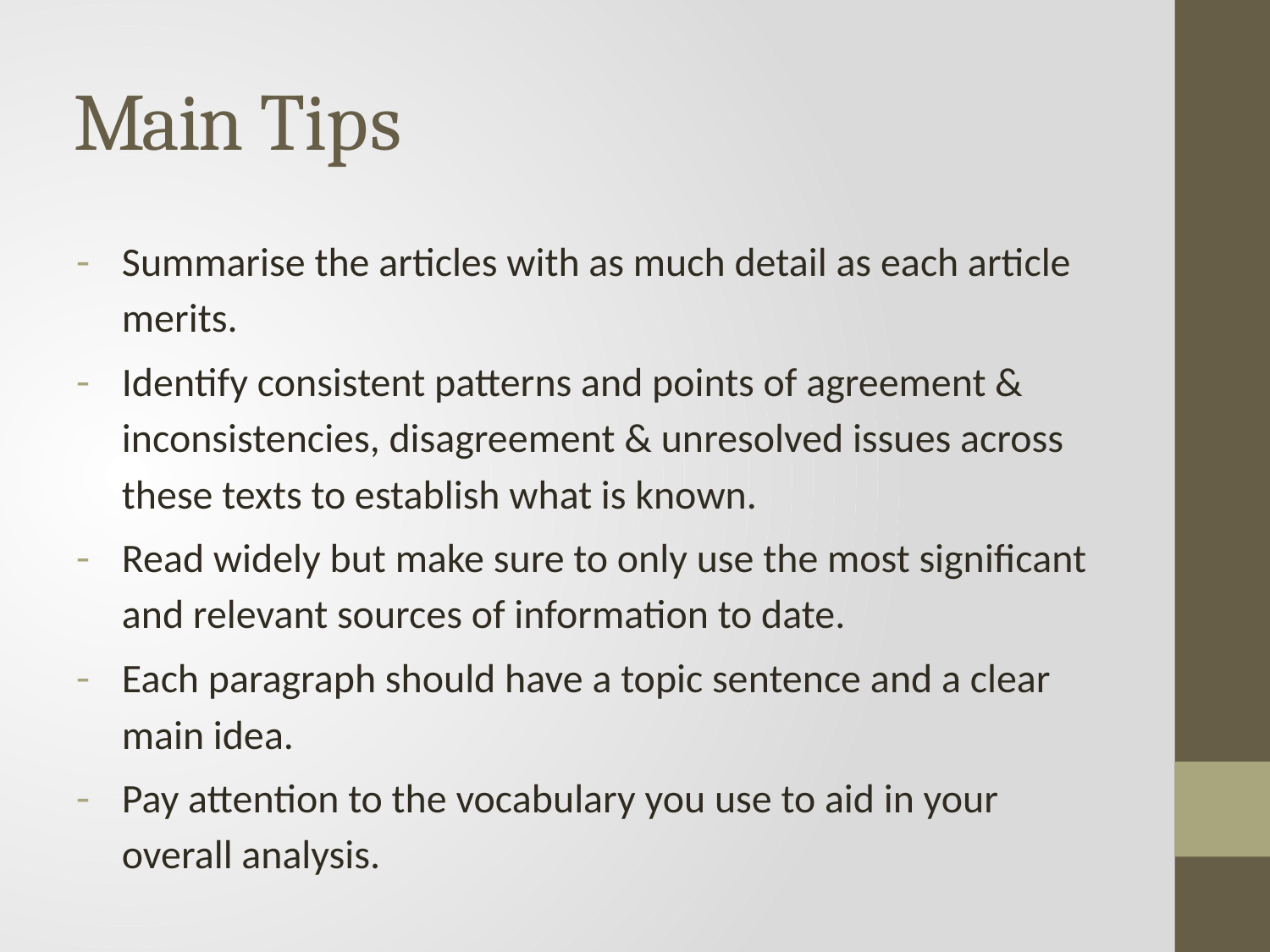

# Main Tips
Summarise the articles with as much detail as each article merits.
Identify consistent patterns and points of agreement & inconsistencies, disagreement & unresolved issues across these texts to establish what is known.
Read widely but make sure to only use the most significant and relevant sources of information to date.
Each paragraph should have a topic sentence and a clear main idea.
Pay attention to the vocabulary you use to aid in your overall analysis.